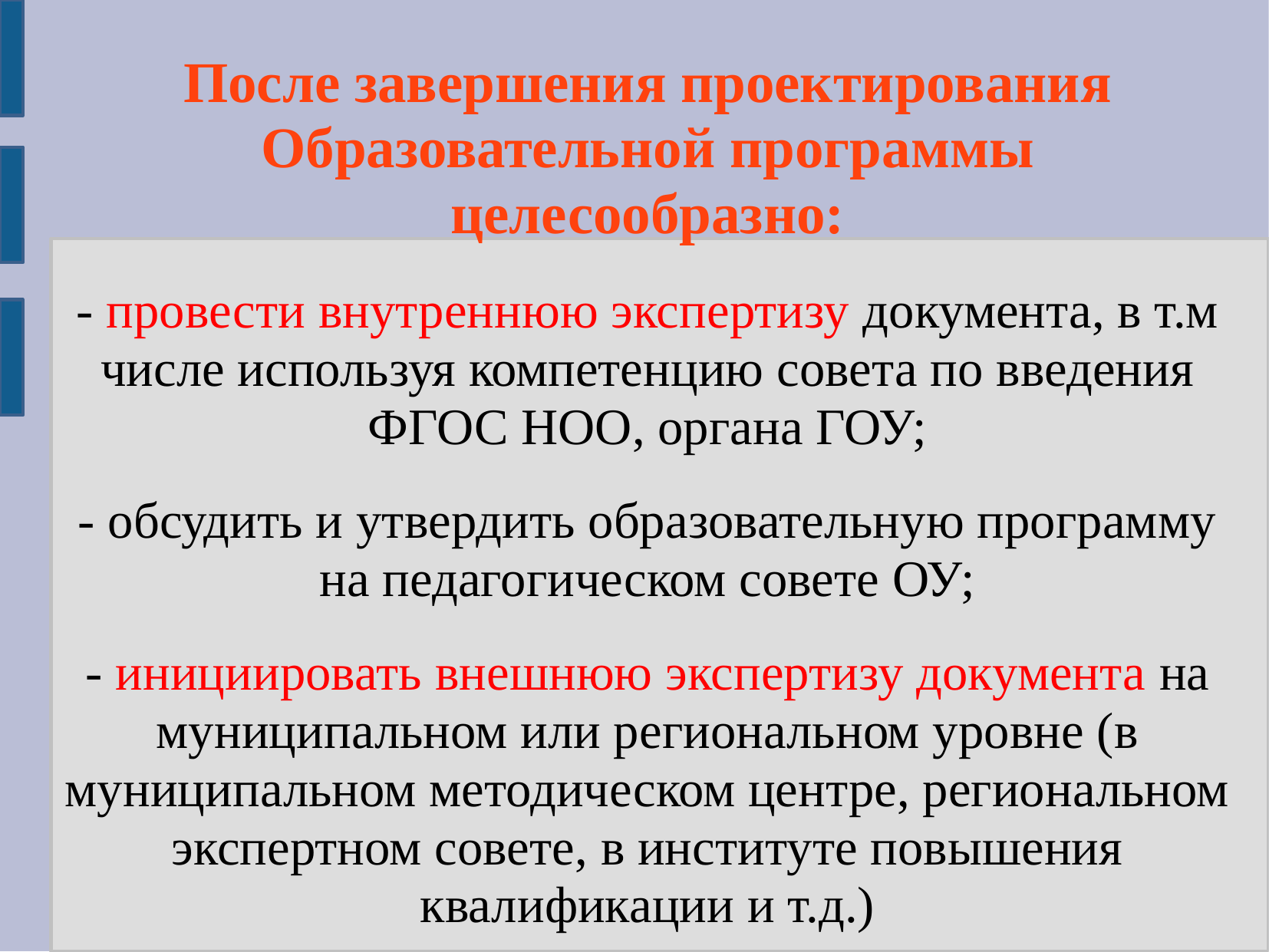

После завершения проектирования Образовательной программы целесообразно:
- провести внутреннюю экспертизу документа, в т.м числе используя компетенцию совета по введения ФГОС НОО, органа ГОУ;
- обсудить и утвердить образовательную программу на педагогическом совете ОУ;
- инициировать внешнюю экспертизу документа на муниципальном или региональном уровне (в муниципальном методическом центре, региональном экспертном совете, в институте повышения квалификации и т.д.)